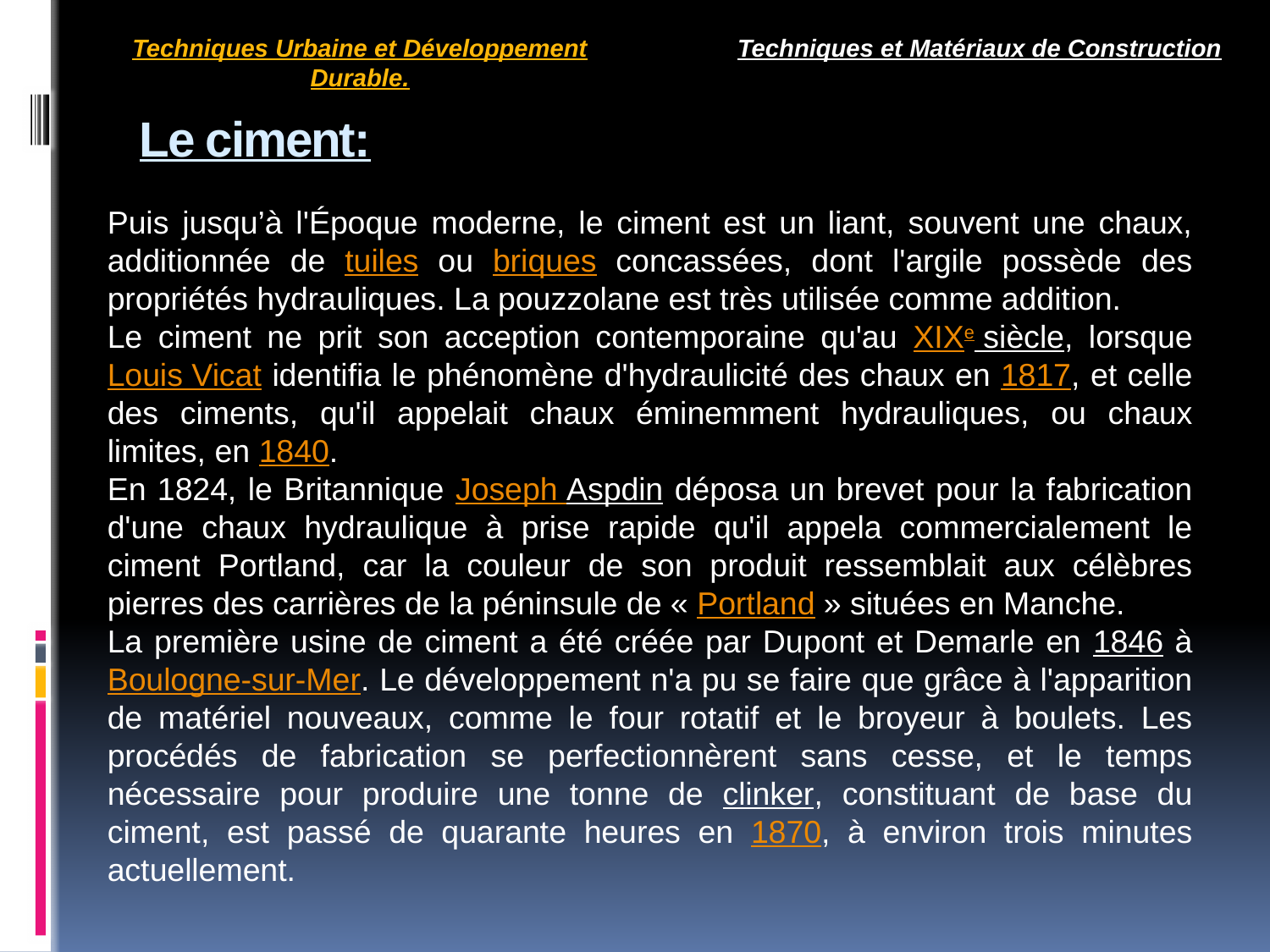

Techniques Urbaine et Développement Durable.
Techniques et Matériaux de Construction
Le ciment:
Puis jusqu’à l'Époque moderne, le ciment est un liant, souvent une chaux, additionnée de tuiles ou briques concassées, dont l'argile possède des propriétés hydrauliques. La pouzzolane est très utilisée comme addition.
Le ciment ne prit son acception contemporaine qu'au XIXe siècle, lorsque Louis Vicat identifia le phénomène d'hydraulicité des chaux en 1817, et celle des ciments, qu'il appelait chaux éminemment hydrauliques, ou chaux limites, en 1840.
En 1824, le Britannique Joseph Aspdin déposa un brevet pour la fabrication d'une chaux hydraulique à prise rapide qu'il appela commercialement le ciment Portland, car la couleur de son produit ressemblait aux célèbres pierres des carrières de la péninsule de « Portland » situées en Manche.
La première usine de ciment a été créée par Dupont et Demarle en 1846 à Boulogne-sur-Mer. Le développement n'a pu se faire que grâce à l'apparition de matériel nouveaux, comme le four rotatif et le broyeur à boulets. Les procédés de fabrication se perfectionnèrent sans cesse, et le temps nécessaire pour produire une tonne de clinker, constituant de base du ciment, est passé de quarante heures en 1870, à environ trois minutes actuellement.